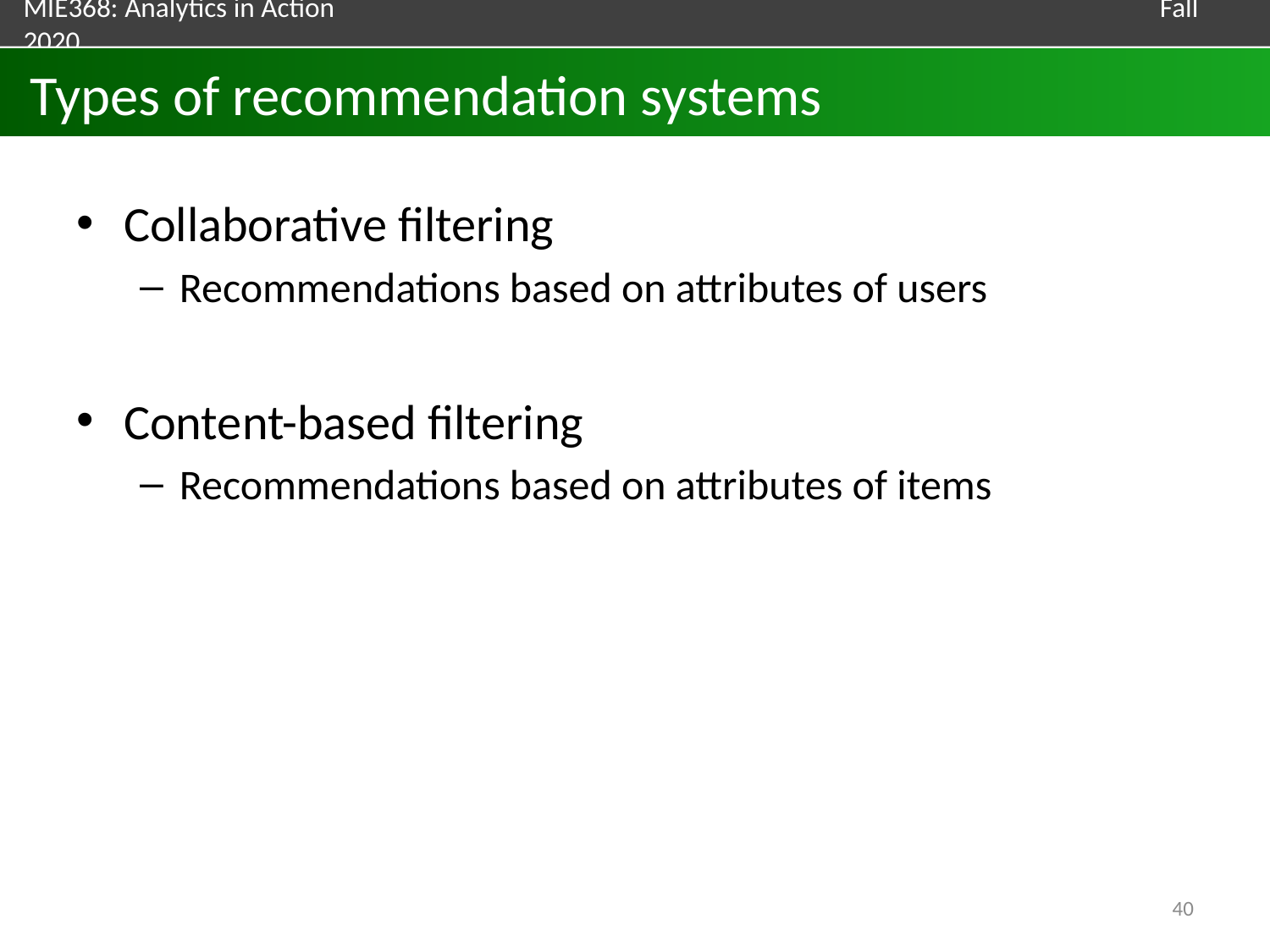

# Types of recommendation systems
Collaborative filtering
Recommendations based on attributes of users

Content-based filtering
Recommendations based on attributes of items

40